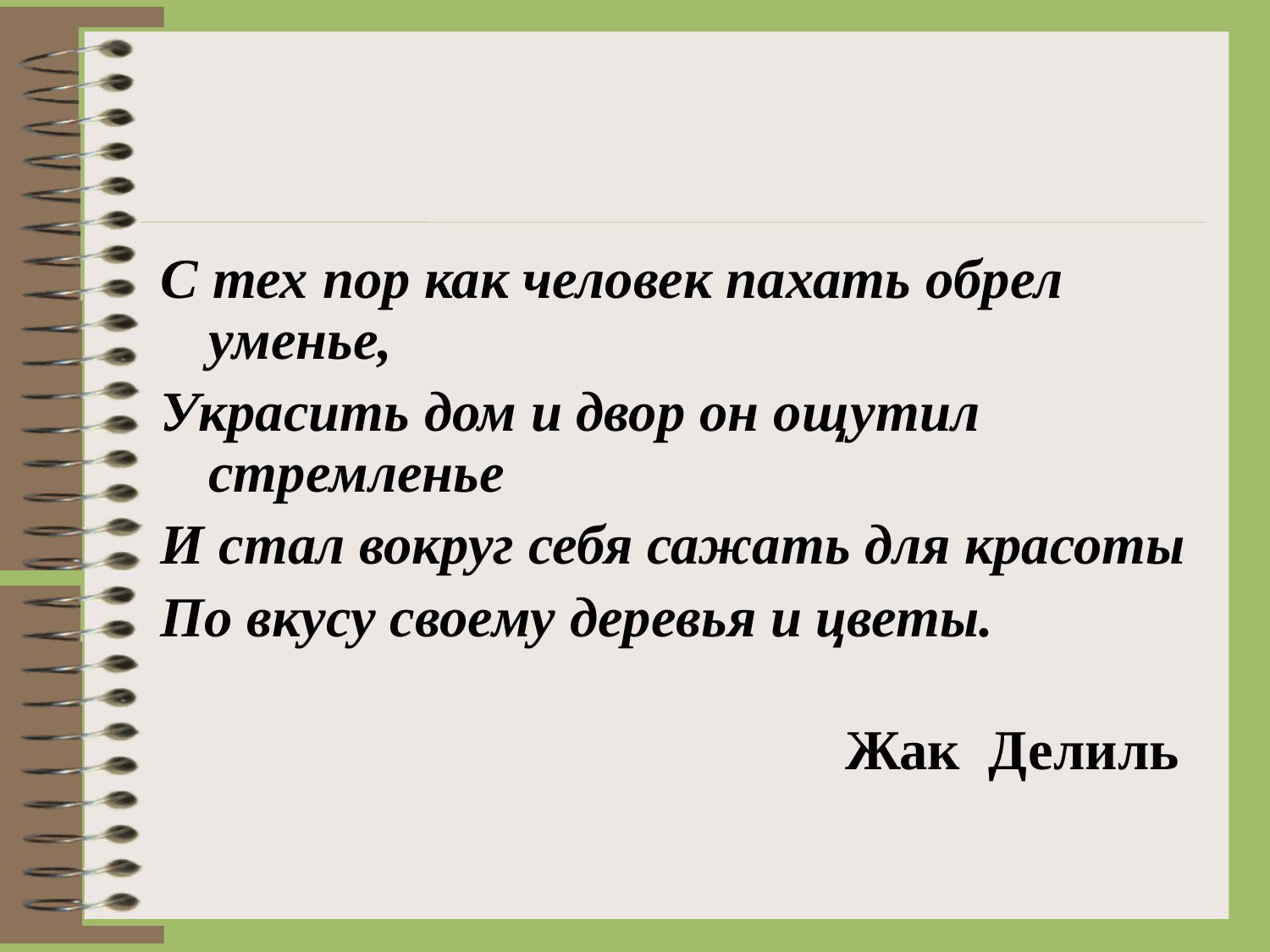

С тех пор как человек пахать обрел уменье,
Украсить дом и двор он ощутил стремленье
И стал вокруг себя сажать для красоты
По вкусу своему деревья и цветы.
                                                                                                      Жак  Делиль